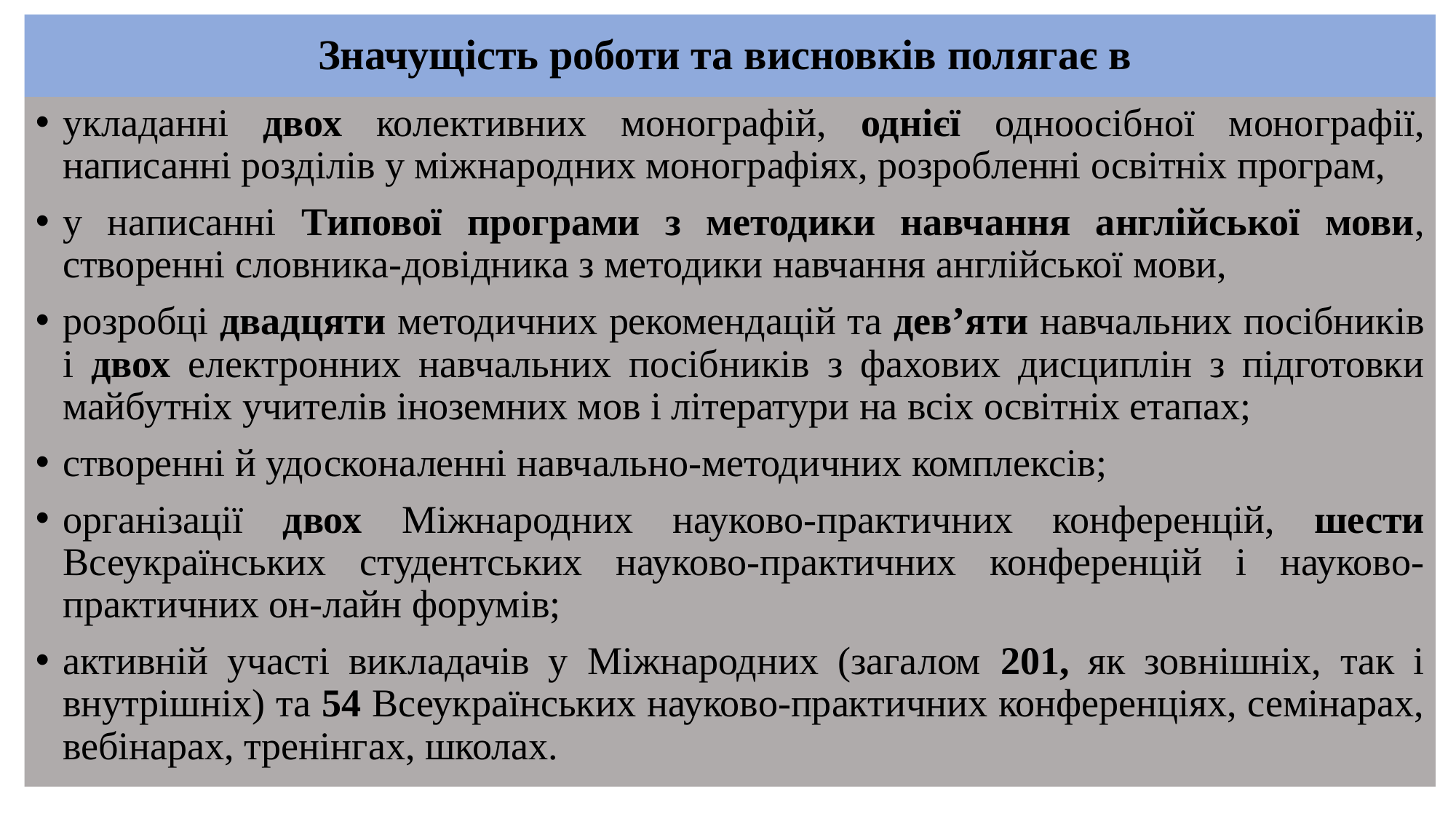

# Значущість роботи та висновків полягає в
укладанні двох колективних монографій, однієї одноосібної монографії, написанні розділів у міжнародних монографіях, розробленні освітніх програм,
у написанні Типової програми з методики навчання англійської мови, створенні словника-довідника з методики навчання англійської мови,
розробці двадцяти методичних рекомендацій та дев’яти навчальних посібників і двох електронних навчальних посібників з фахових дисциплін з підготовки майбутніх учителів іноземних мов і літератури на всіх освітніх етапах;
створенні й удосконаленні навчально-методичних комплексів;
організації двох Міжнародних науково-практичних конференцій, шести Всеукраїнських студентських науково-практичних конференцій і науково-практичних он-лайн форумів;
активній участі викладачів у Міжнародних (загалом 201, як зовнішніх, так і внутрішніх) та 54 Всеукраїнських науково-практичних конференціях, семінарах, вебінарах, тренінгах, школах.